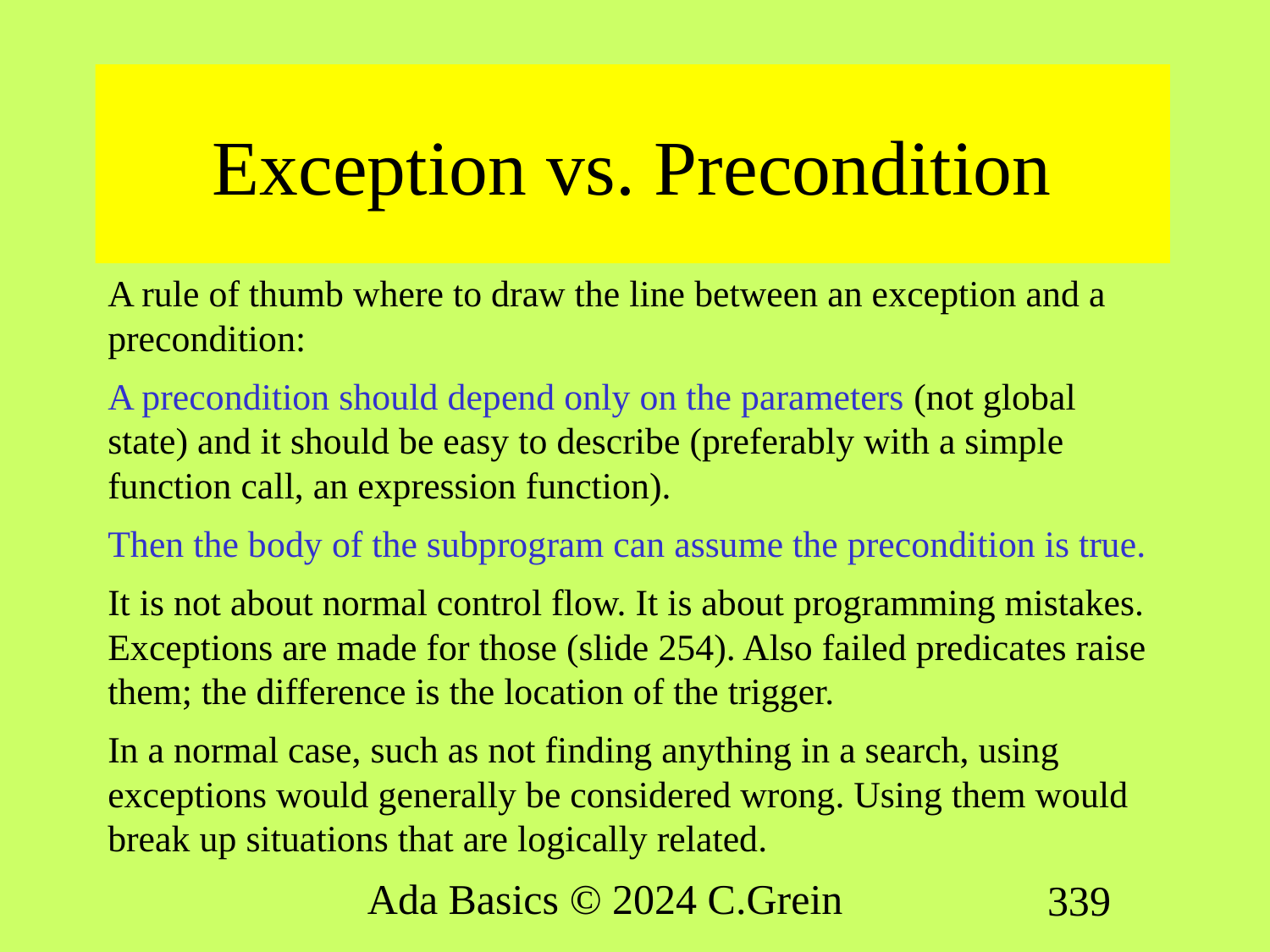

# Exception vs. Precondition
A rule of thumb where to draw the line between an exception and a precondition:
A precondition should depend only on the parameters (not global state) and it should be easy to describe (preferably with a simple function call, an expression function).
Then the body of the subprogram can assume the precondition is true.
It is not about normal control flow. It is about programming mistakes. Exceptions are made for those (slide 254). Also failed predicates raise them; the difference is the location of the trigger.
In a normal case, such as not finding anything in a search, using
exceptions would generally be considered wrong. Using them would break up situations that are logically related.
Ada Basics © 2024 C.Grein
339